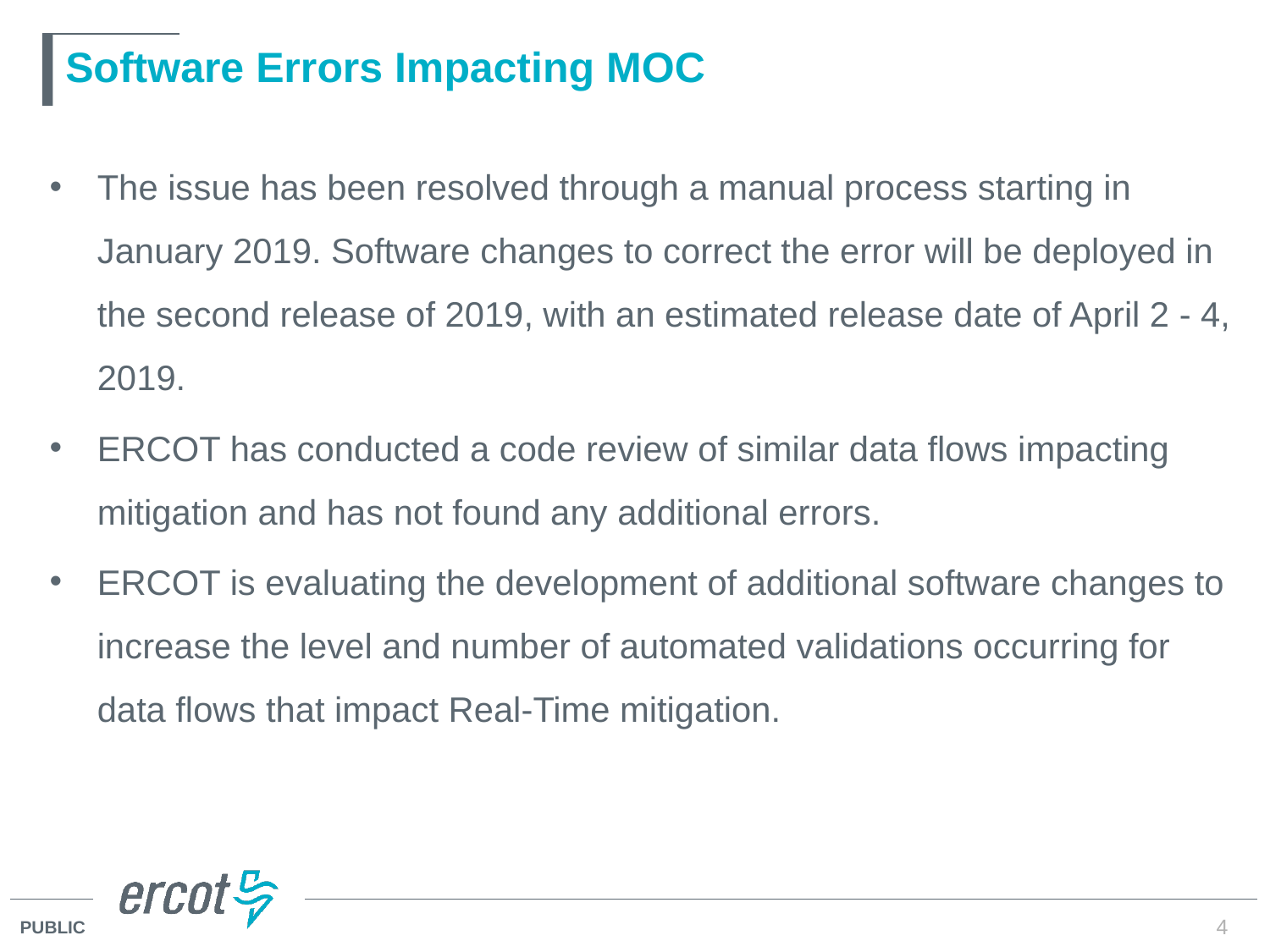

# Software Errors Impacting MOC
The issue has been resolved through a manual process starting in January 2019. Software changes to correct the error will be deployed in the second release of 2019, with an estimated release date of April 2 - 4, 2019.
ERCOT has conducted a code review of similar data flows impacting mitigation and has not found any additional errors.
ERCOT is evaluating the development of additional software changes to increase the level and number of automated validations occurring for data flows that impact Real-Time mitigation.

4